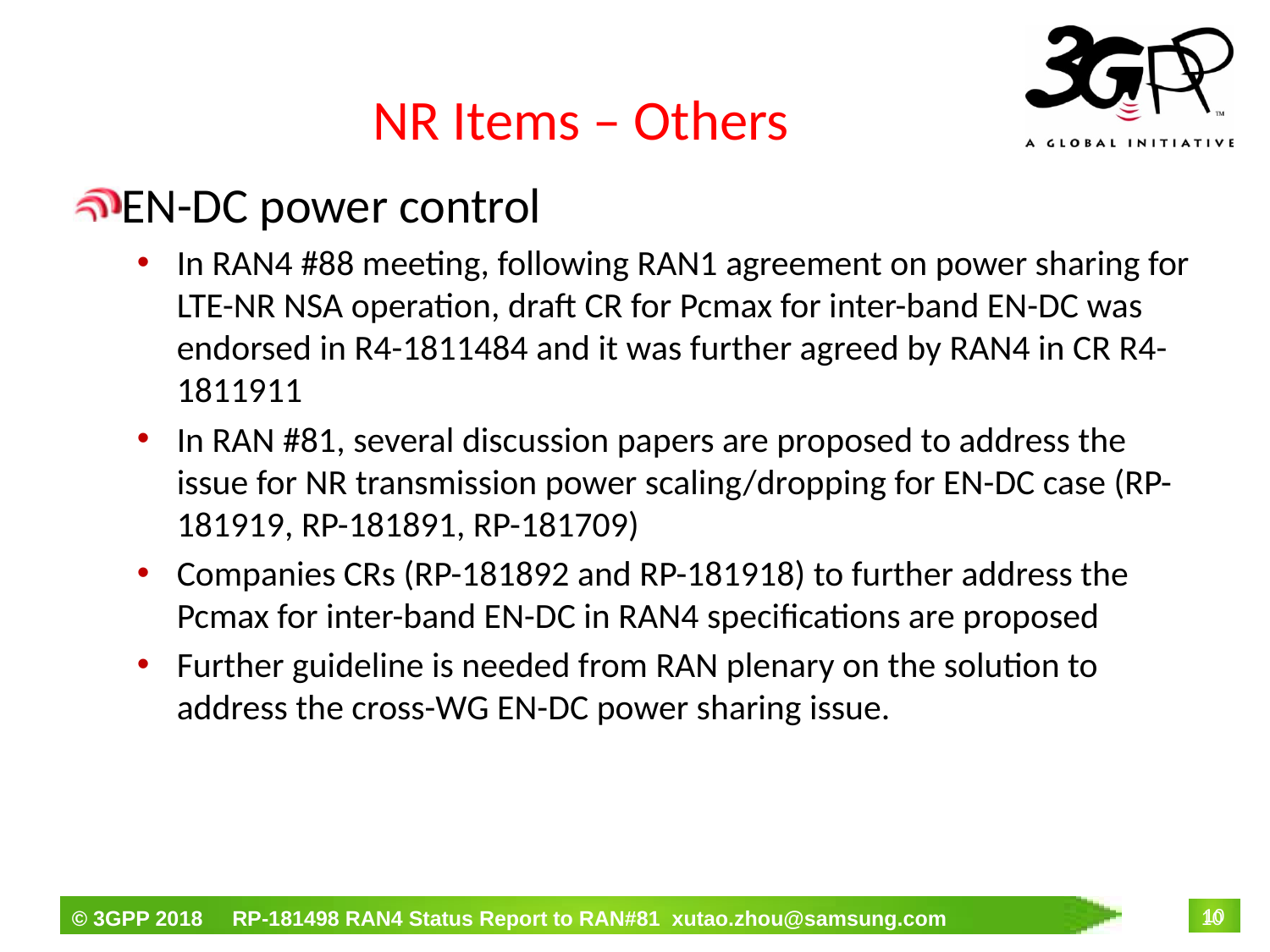

# NR Items – Others
EN-DC power control
In RAN4 #88 meeting, following RAN1 agreement on power sharing for LTE-NR NSA operation, draft CR for Pcmax for inter-band EN-DC was endorsed in R4-1811484 and it was further agreed by RAN4 in CR R4-1811911
In RAN #81, several discussion papers are proposed to address the issue for NR transmission power scaling/dropping for EN-DC case (RP-181919, RP-181891, RP-181709)
Companies CRs (RP-181892 and RP-181918) to further address the Pcmax for inter-band EN-DC in RAN4 specifications are proposed
Further guideline is needed from RAN plenary on the solution to address the cross-WG EN-DC power sharing issue.

10